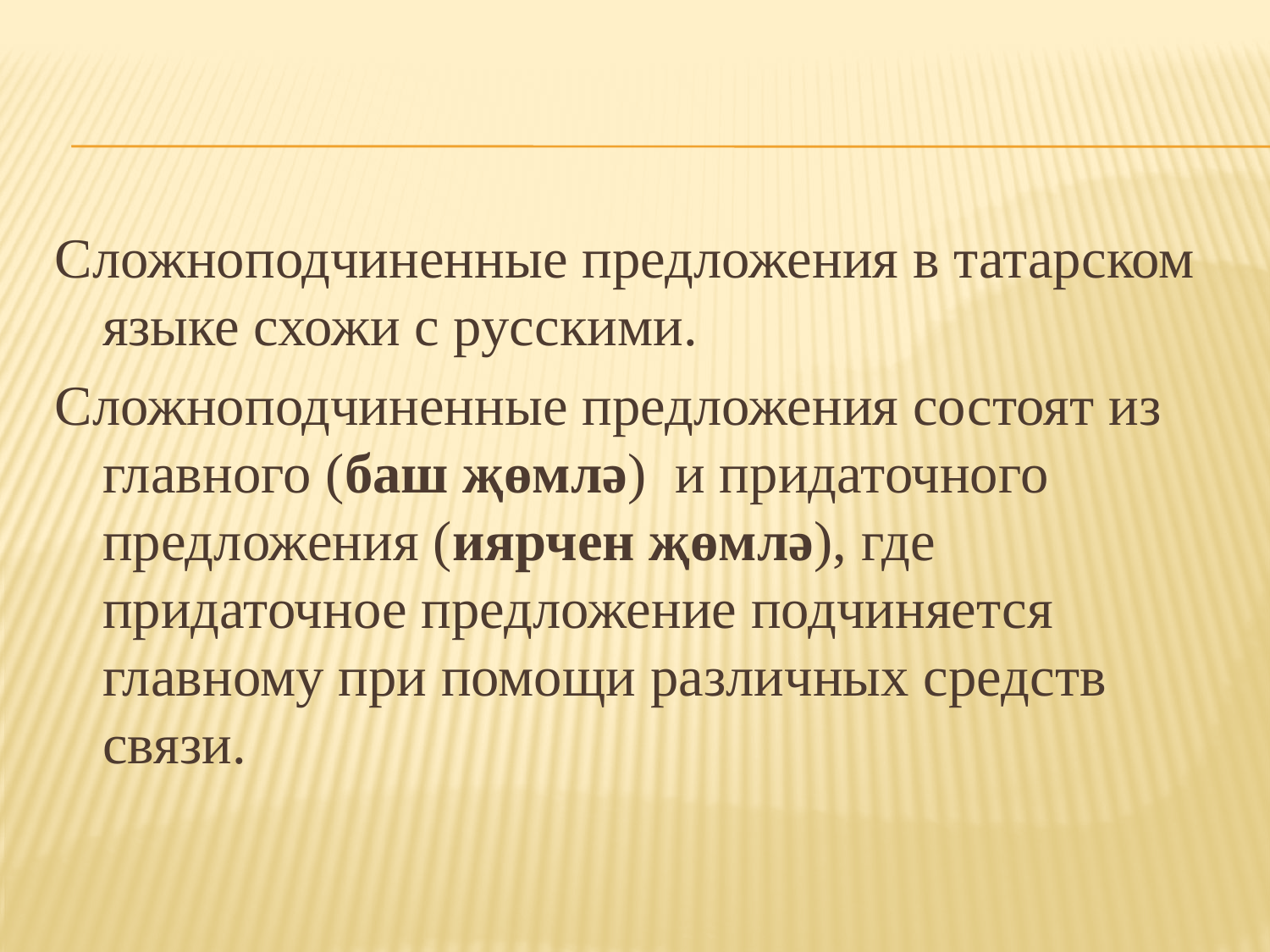

#
Сложноподчиненные предложения в татарском языке схожи с русскими.
Сложноподчиненные предложения состоят из главного (баш җөмлә)  и придаточного предложения (иярчен җөмлә), где придаточное предложение подчиняется главному при помощи различных средств связи.